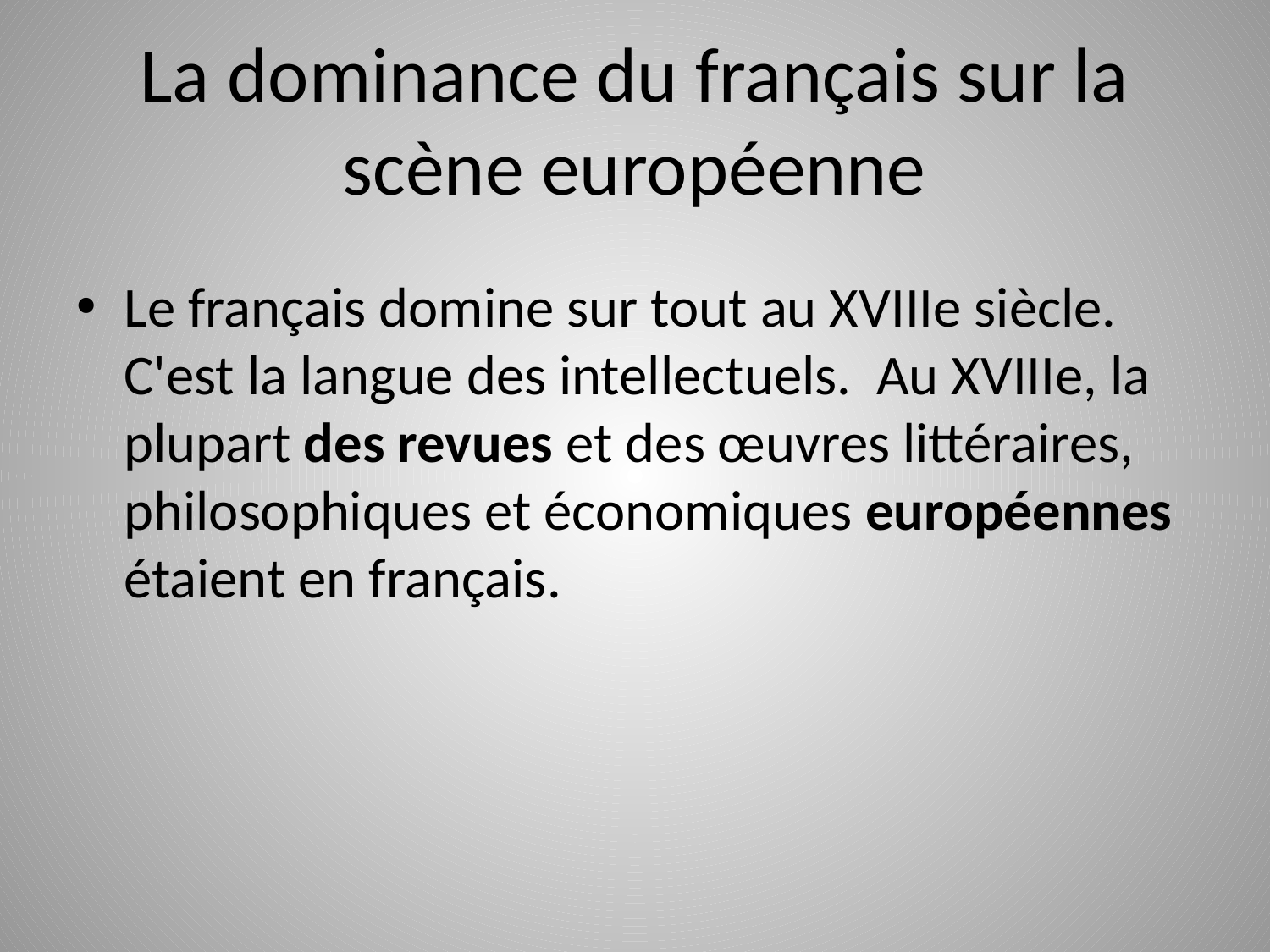

# La dominance du français sur la scène européenne
Le français domine sur tout au XVIIIe siècle.  C'est la langue des intellectuels.  Au XVIIIe, la plupart des revues et des œuvres littéraires, philosophiques et économiques européennes étaient en français.